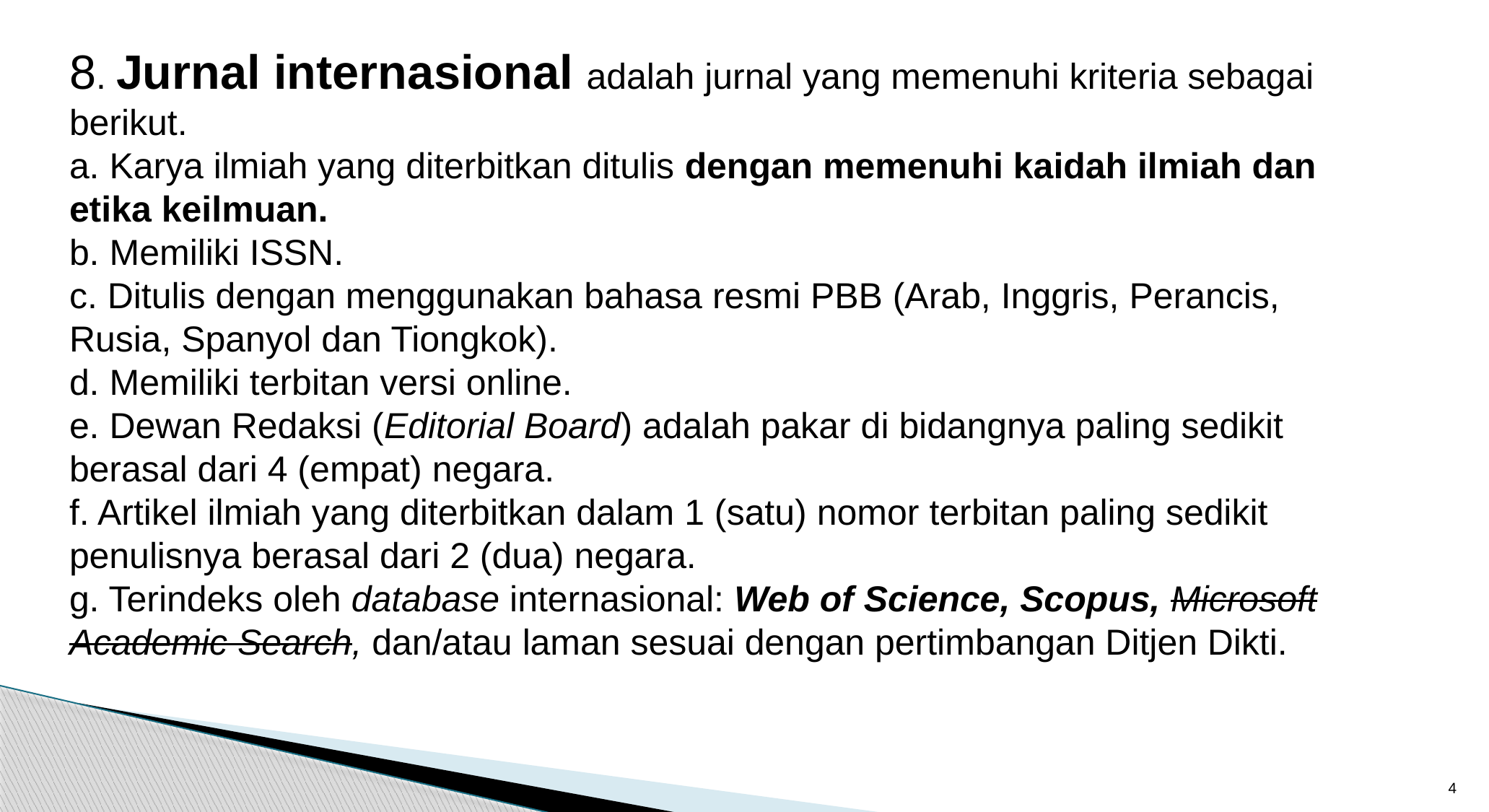

8. Jurnal internasional adalah jurnal yang memenuhi kriteria sebagai berikut.
a. Karya ilmiah yang diterbitkan ditulis dengan memenuhi kaidah ilmiah dan etika keilmuan.
b. Memiliki ISSN.
c. Ditulis dengan menggunakan bahasa resmi PBB (Arab, Inggris, Perancis, Rusia, Spanyol dan Tiongkok).
d. Memiliki terbitan versi online.
e. Dewan Redaksi (Editorial Board) adalah pakar di bidangnya paling sedikit berasal dari 4 (empat) negara.
f. Artikel ilmiah yang diterbitkan dalam 1 (satu) nomor terbitan paling sedikit penulisnya berasal dari 2 (dua) negara.
g. Terindeks oleh database internasional: Web of Science, Scopus, Microsoft Academic Search, dan/atau laman sesuai dengan pertimbangan Ditjen Dikti.
4